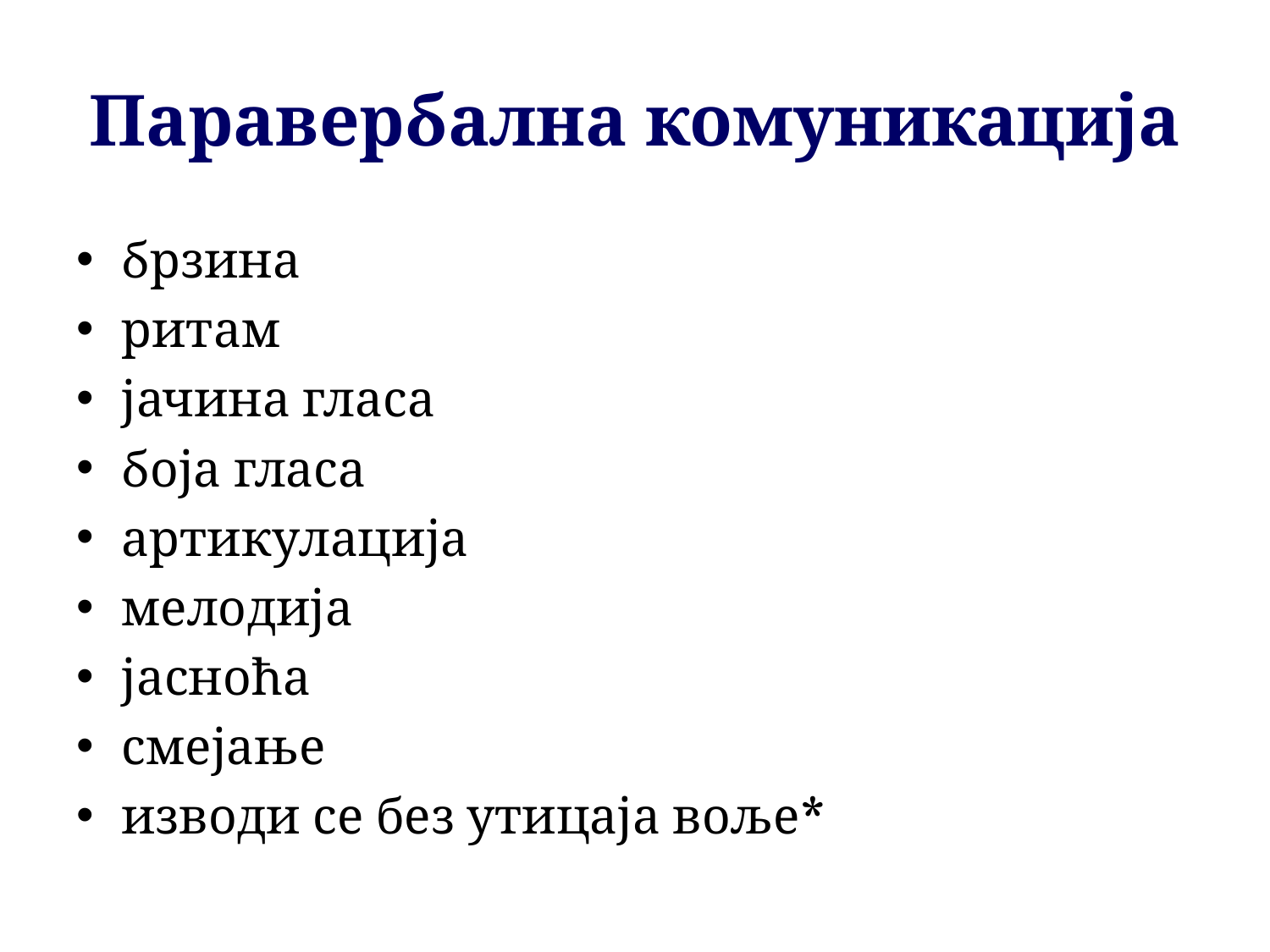

# Паравербална комуникација
брзина
ритам
јачина гласа
боја гласа
артикулација
мелодија
јасноћа
смејање
изводи се без утицаја воље*